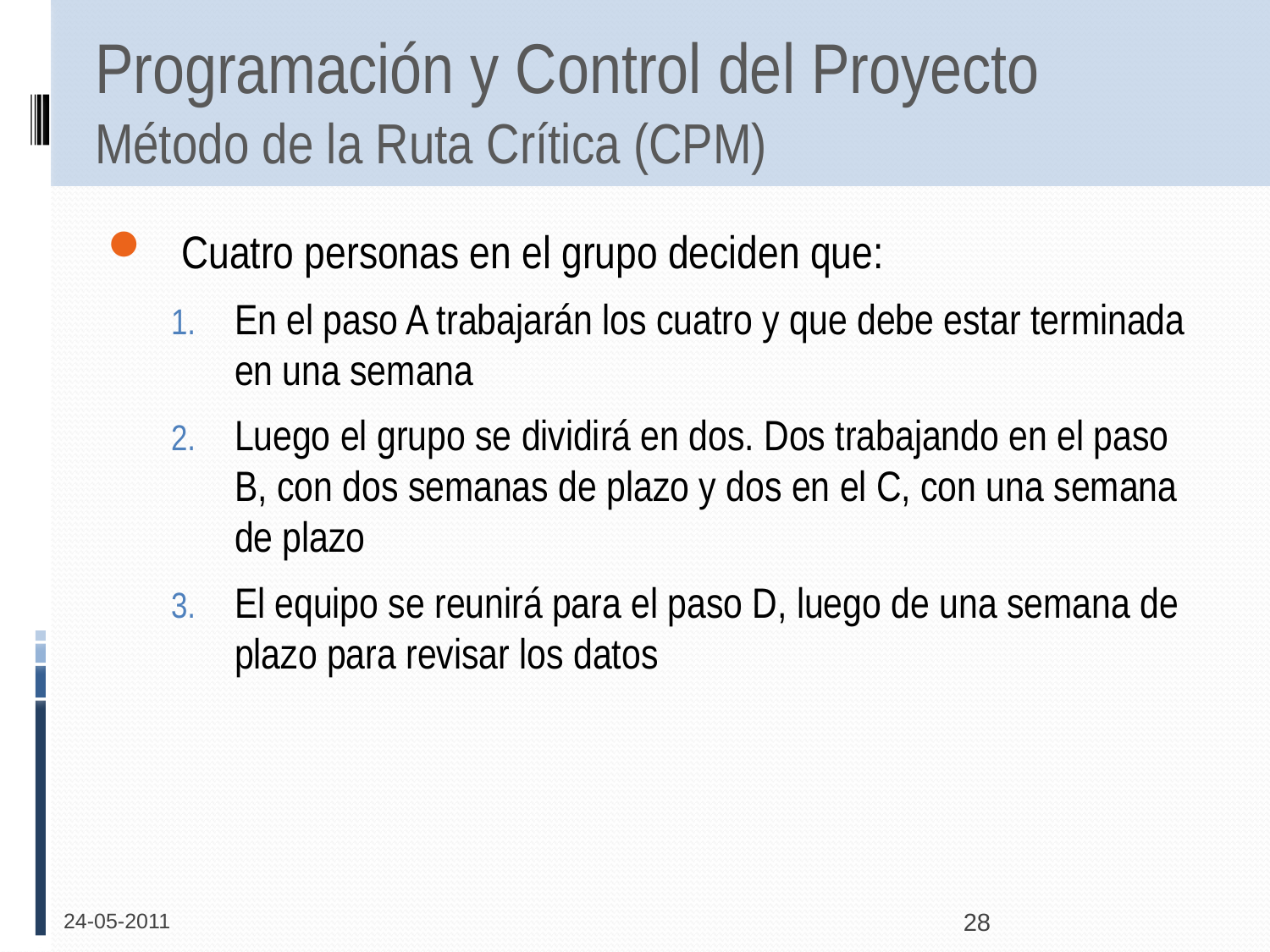

# Programación y Control del Proyecto Método de la Ruta Crítica (CPM)
Cuatro personas en el grupo deciden que:
En el paso A trabajarán los cuatro y que debe estar terminada en una semana
Luego el grupo se dividirá en dos. Dos trabajando en el paso B, con dos semanas de plazo y dos en el C, con una semana de plazo
El equipo se reunirá para el paso D, luego de una semana de plazo para revisar los datos

24-05-2011
28